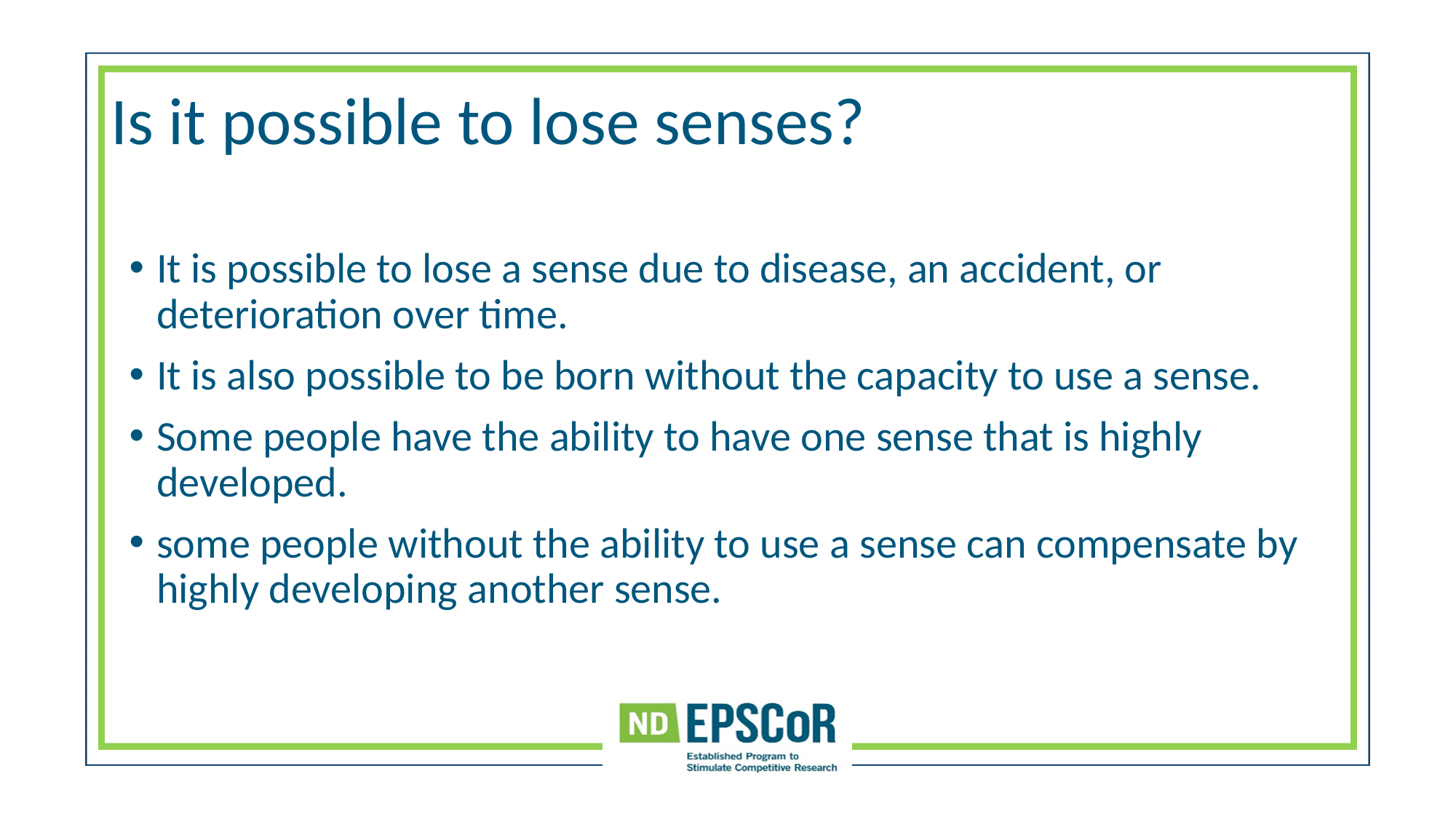

# Is it possible to lose senses?
It is possible to lose a sense due to disease, an accident, or deterioration over time.
It is also possible to be born without the capacity to use a sense.
Some people have the ability to have one sense that is highly developed.
some people without the ability to use a sense can compensate by highly developing another sense.